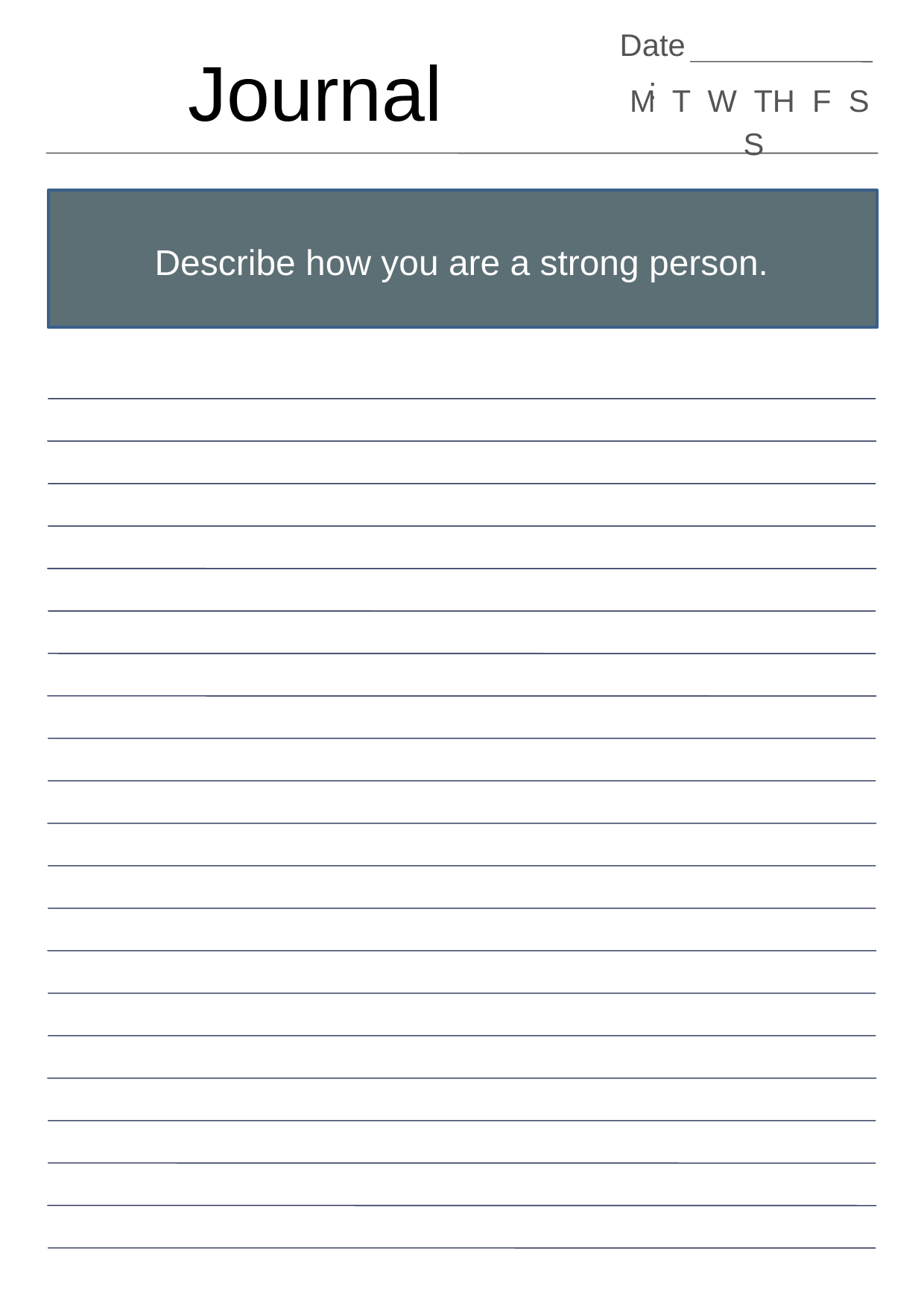

Date:
Journal

M  T  W  TH  F  S  S

Describe how you are a strong person.